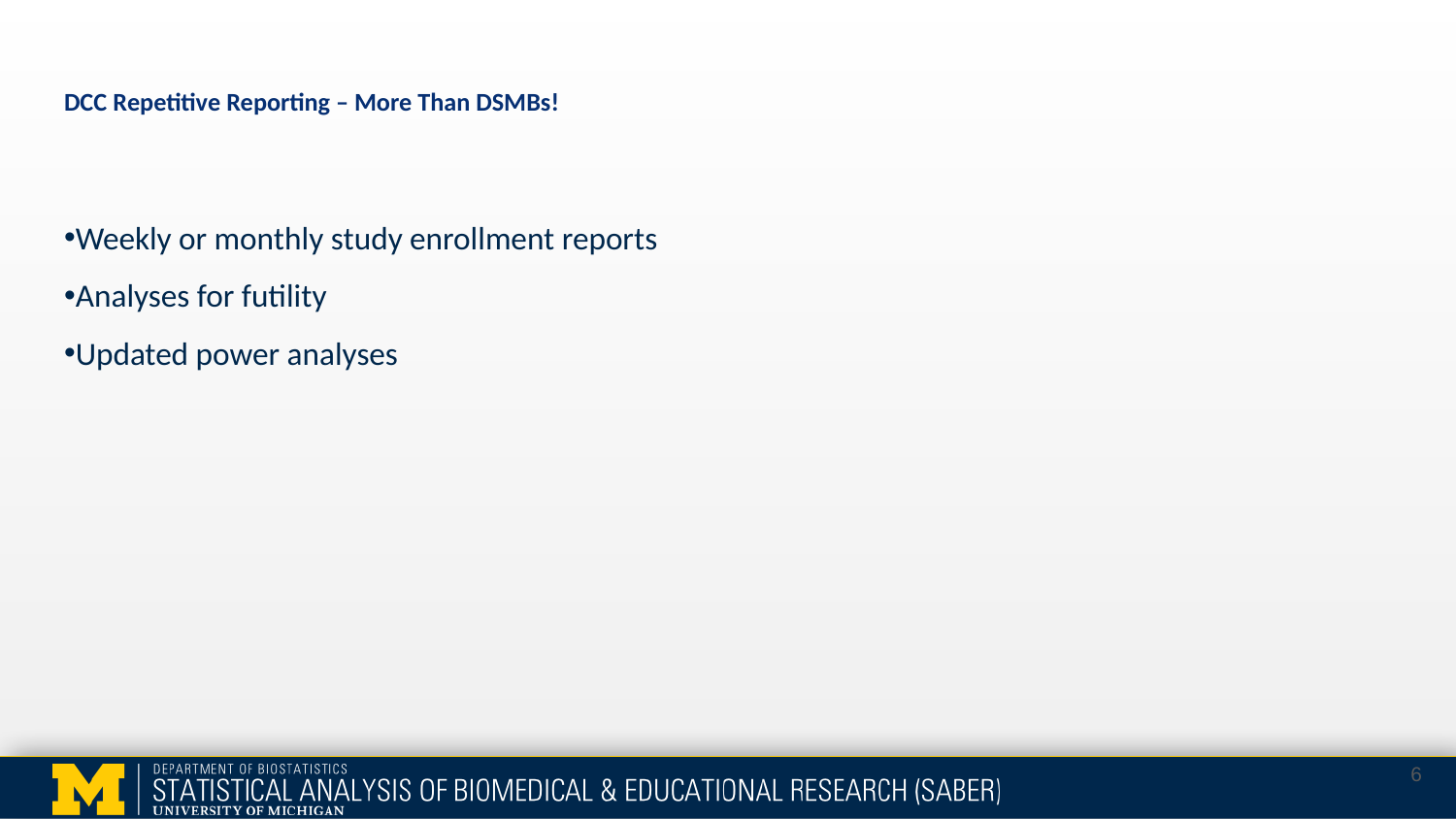

# DCC Repetitive Reporting – More Than DSMBs!
Weekly or monthly study enrollment reports
Analyses for futility
Updated power analyses
6